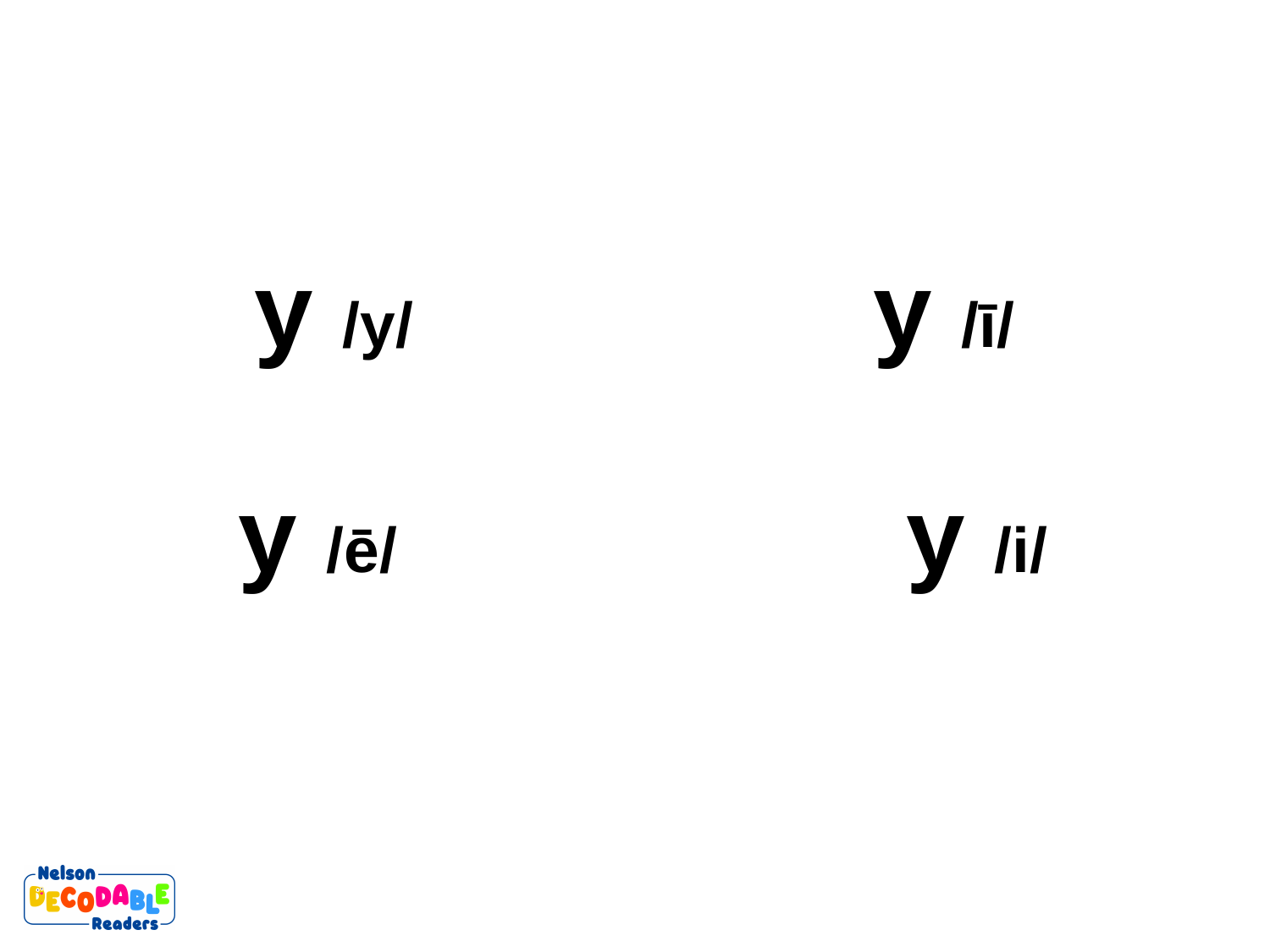

y /y/
y /ī/
y /ē/
y /i/